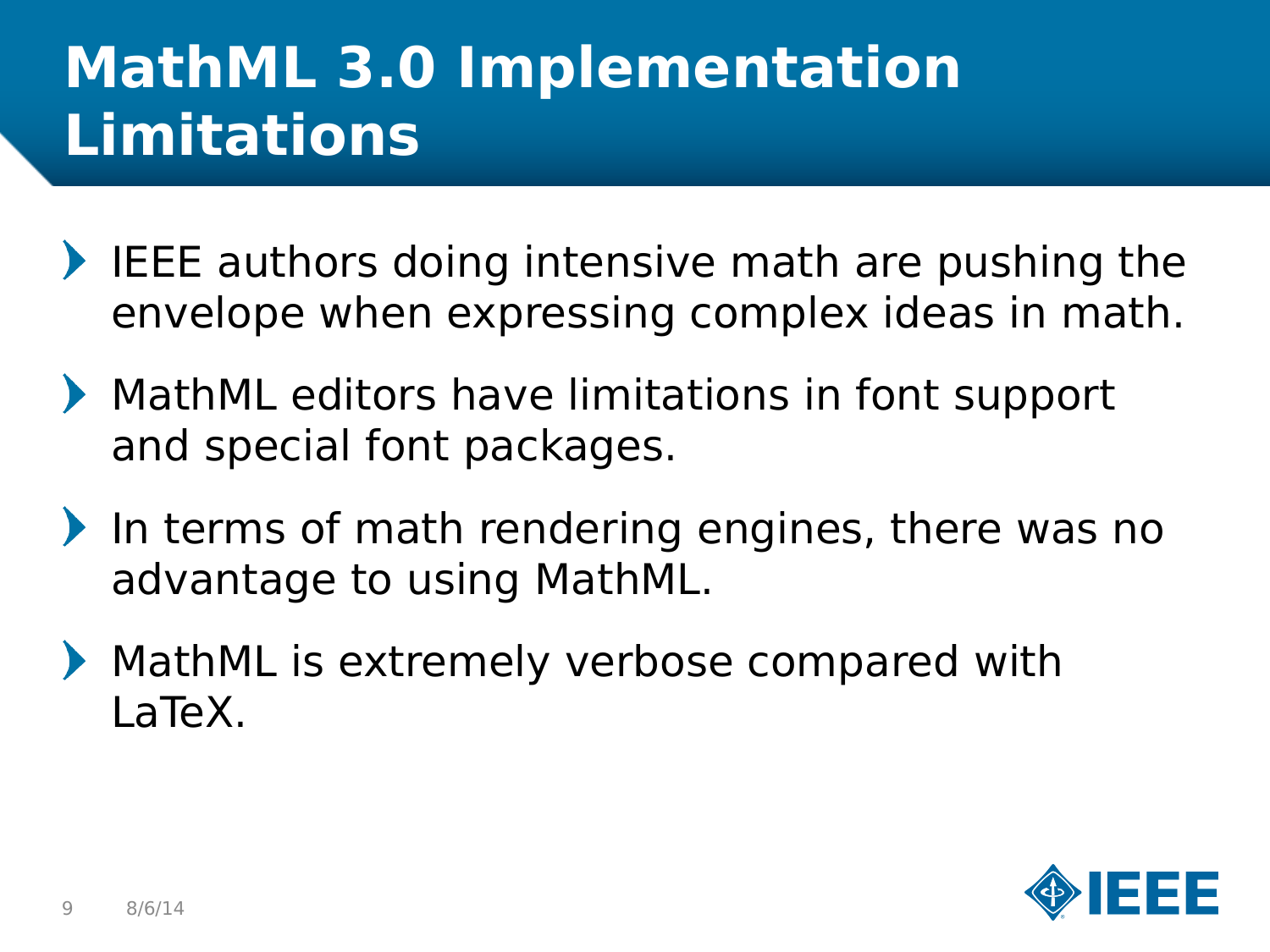

# MathML 3.0 Implementation Limitations
IEEE authors doing intensive math are pushing the envelope when expressing complex ideas in math.
MathML editors have limitations in font support and special font packages.
In terms of math rendering engines, there was no advantage to using MathML.
MathML is extremely verbose compared with LaTeX.
9
 8/6/14